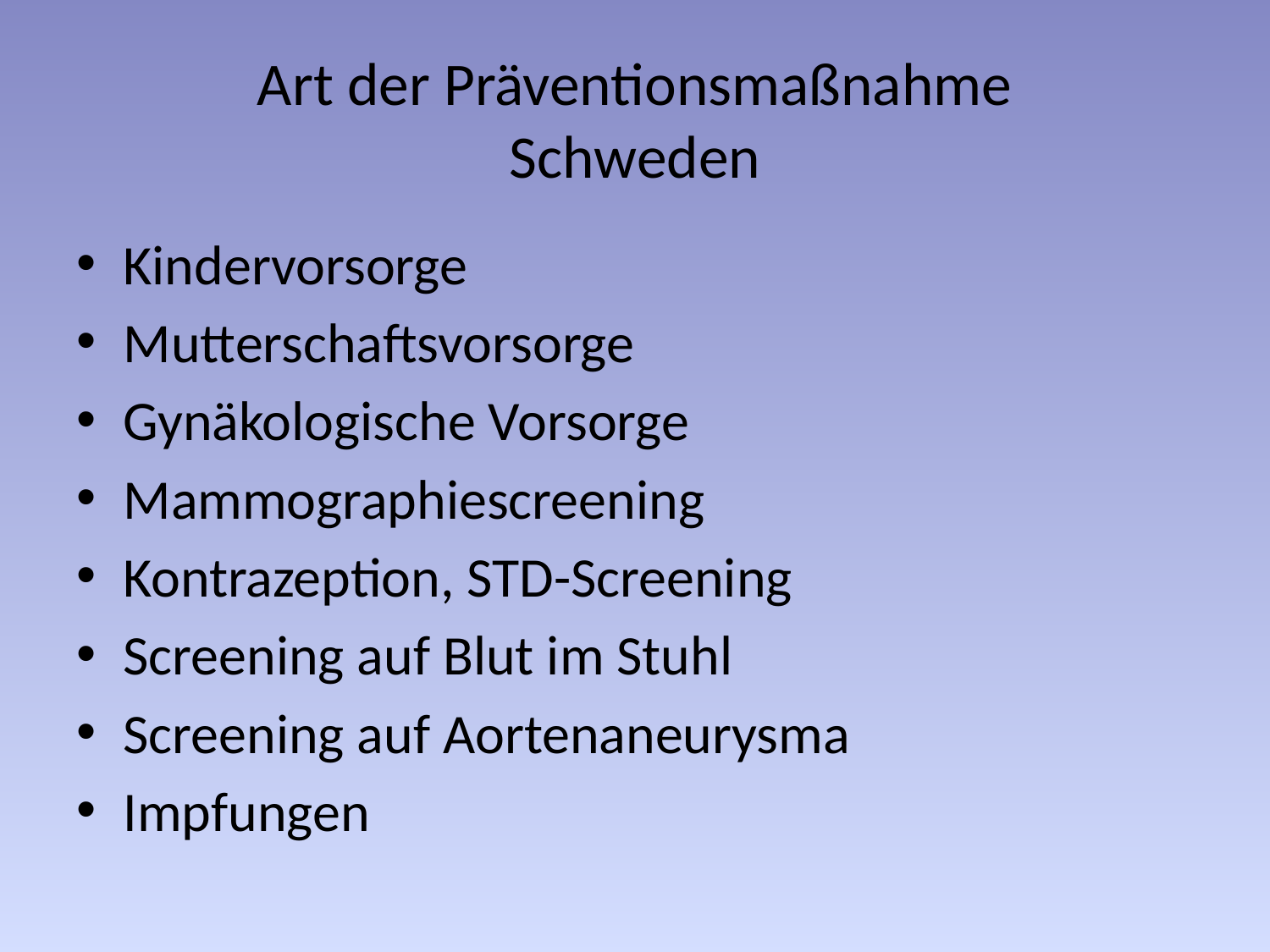

# Art der Präventionsmaßnahme Schweden
Kindervorsorge
Mutterschaftsvorsorge
Gynäkologische Vorsorge
Mammographiescreening
Kontrazeption, STD-Screening
Screening auf Blut im Stuhl
Screening auf Aortenaneurysma
Impfungen